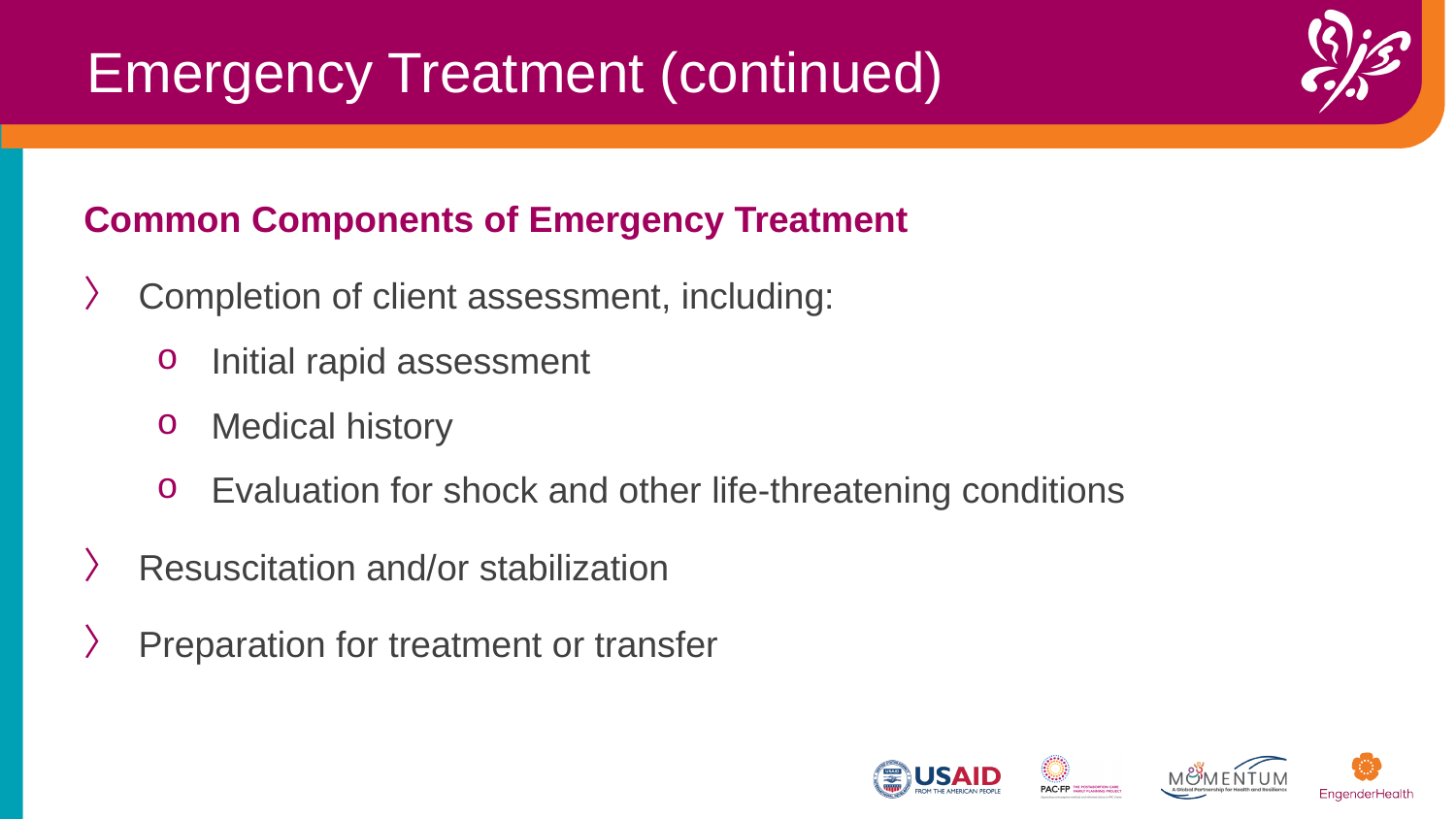

Emergency Treatment (continued)
Common Components of Emergency Treatment
Completion of client assessment, including:
Initial rapid assessment
Medical history
Evaluation for shock and other life-threatening conditions
Resuscitation and/or stabilization
Preparation for treatment or transfer